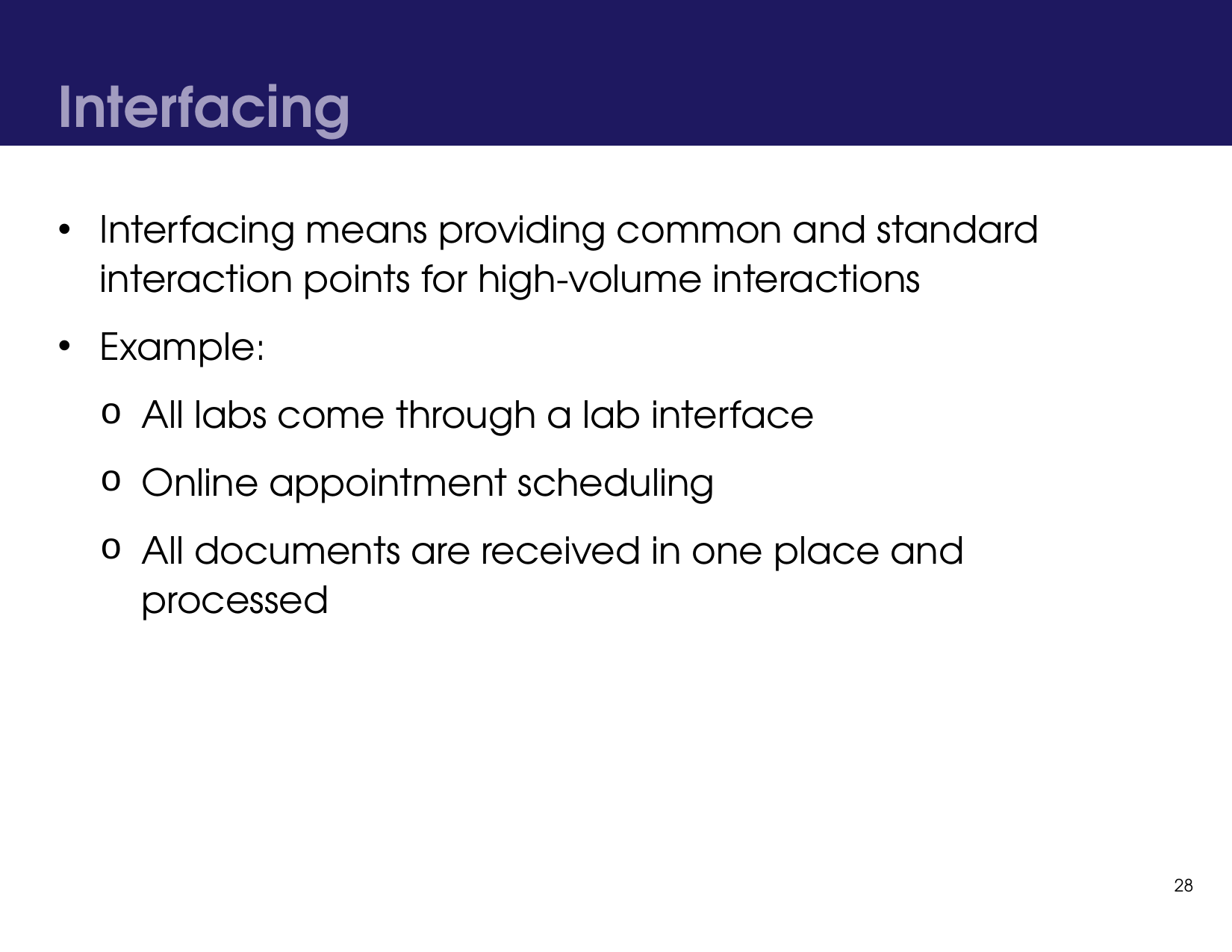

# Interfacing
Interfacing means providing common and standard interaction points for high-volume interactions
Example:
All labs come through a lab interface
Online appointment scheduling
All documents are received in one place and processed
28